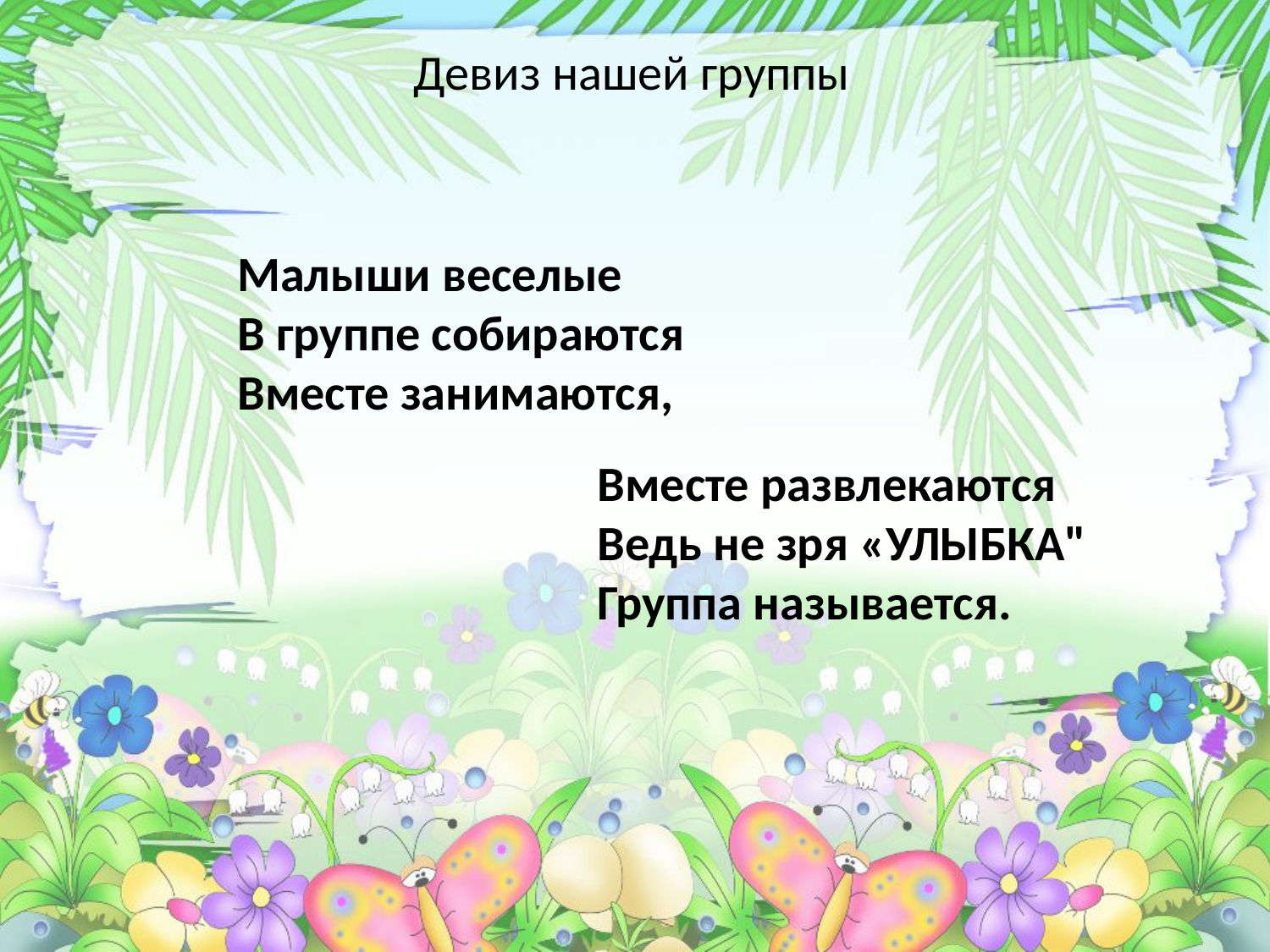

# Девиз нашей группы
Малыши веселые
В группе собираются
Вместе занимаются,

Вместе развлекаются 
Ведь не зря «УЛЫБКА" 
Группа называется.